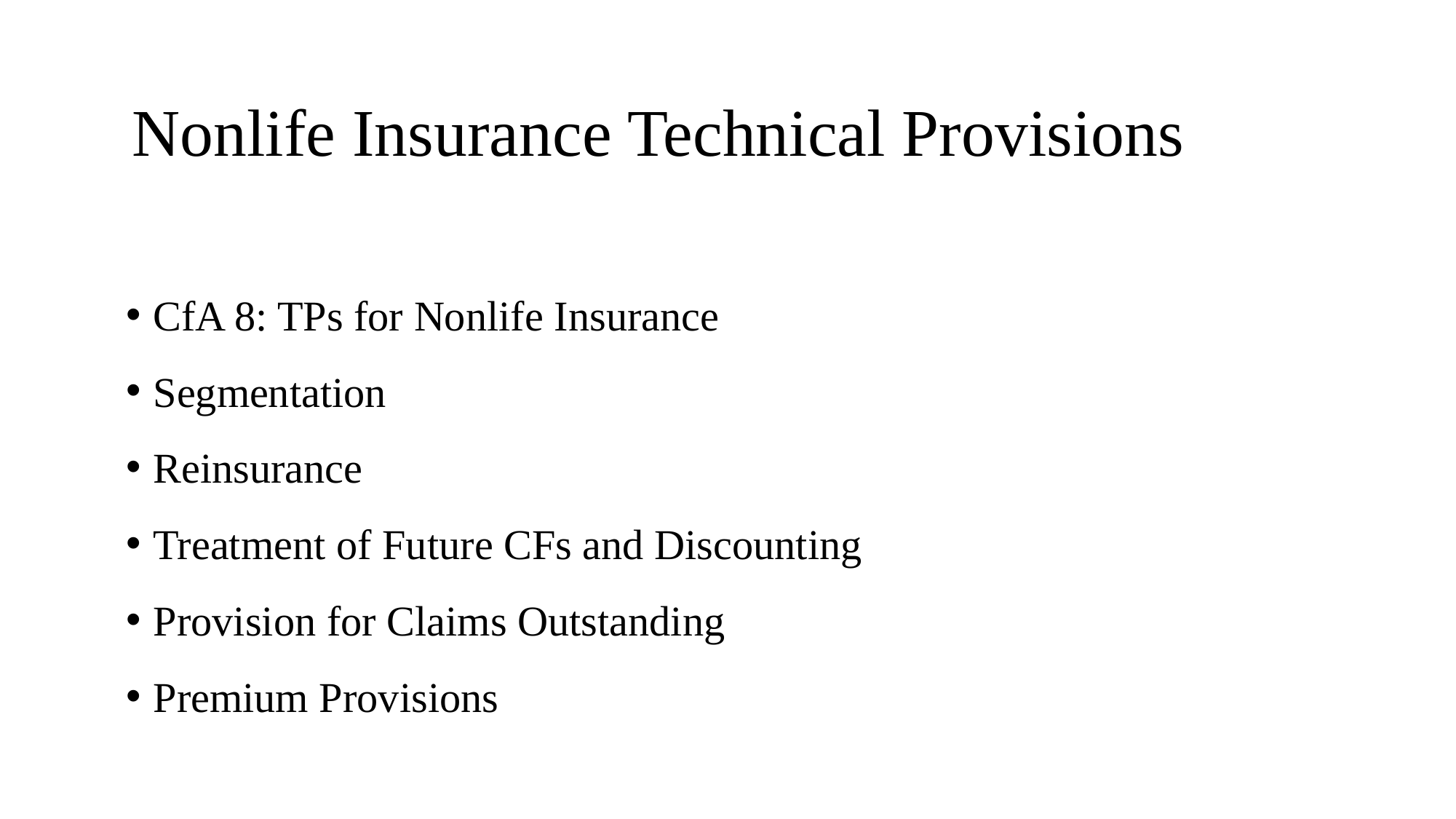

# Nonlife Insurance Technical Provisions
CfA 8: TPs for Nonlife Insurance
Segmentation
Reinsurance
Treatment of Future CFs and Discounting
Provision for Claims Outstanding
Premium Provisions